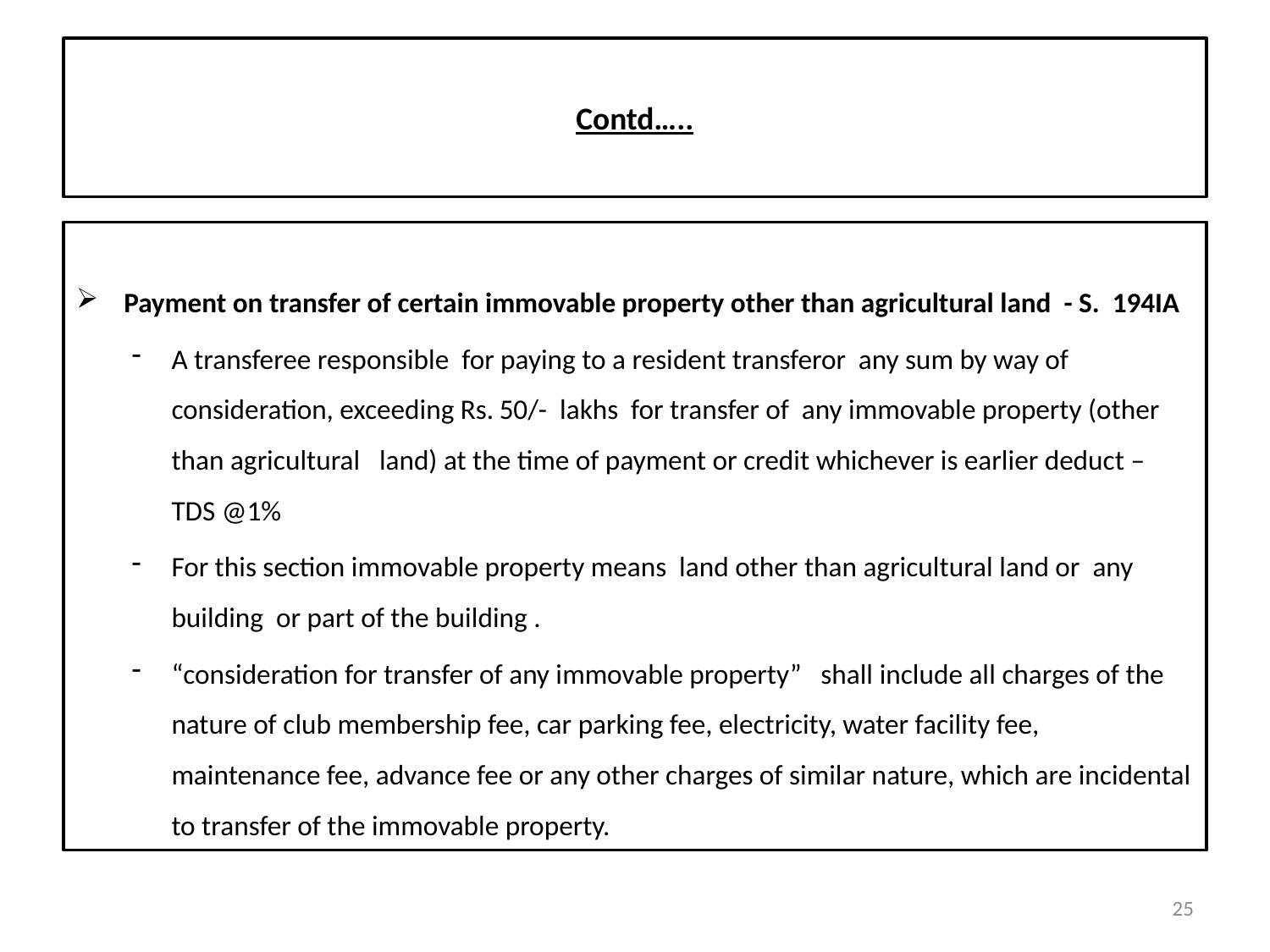

# Contd…..

Payment on transfer of certain immovable property other than agricultural land  - S.  194IA
A transferee responsible  for paying to a resident transferor  any sum by way of consideration, exceeding Rs. 50/-  lakhs  for transfer of  any immovable property (other than agricultural   land) at the time of payment or credit whichever is earlier deduct – TDS @1%
For this section immovable property means  land other than agricultural land or  any building  or part of the building .
“consideration for transfer of any immovable property”   shall include all charges of the nature of club membership fee, car parking fee, electricity, water facility fee, maintenance fee, advance fee or any other charges of similar nature, which are incidental to transfer of the immovable property.

25